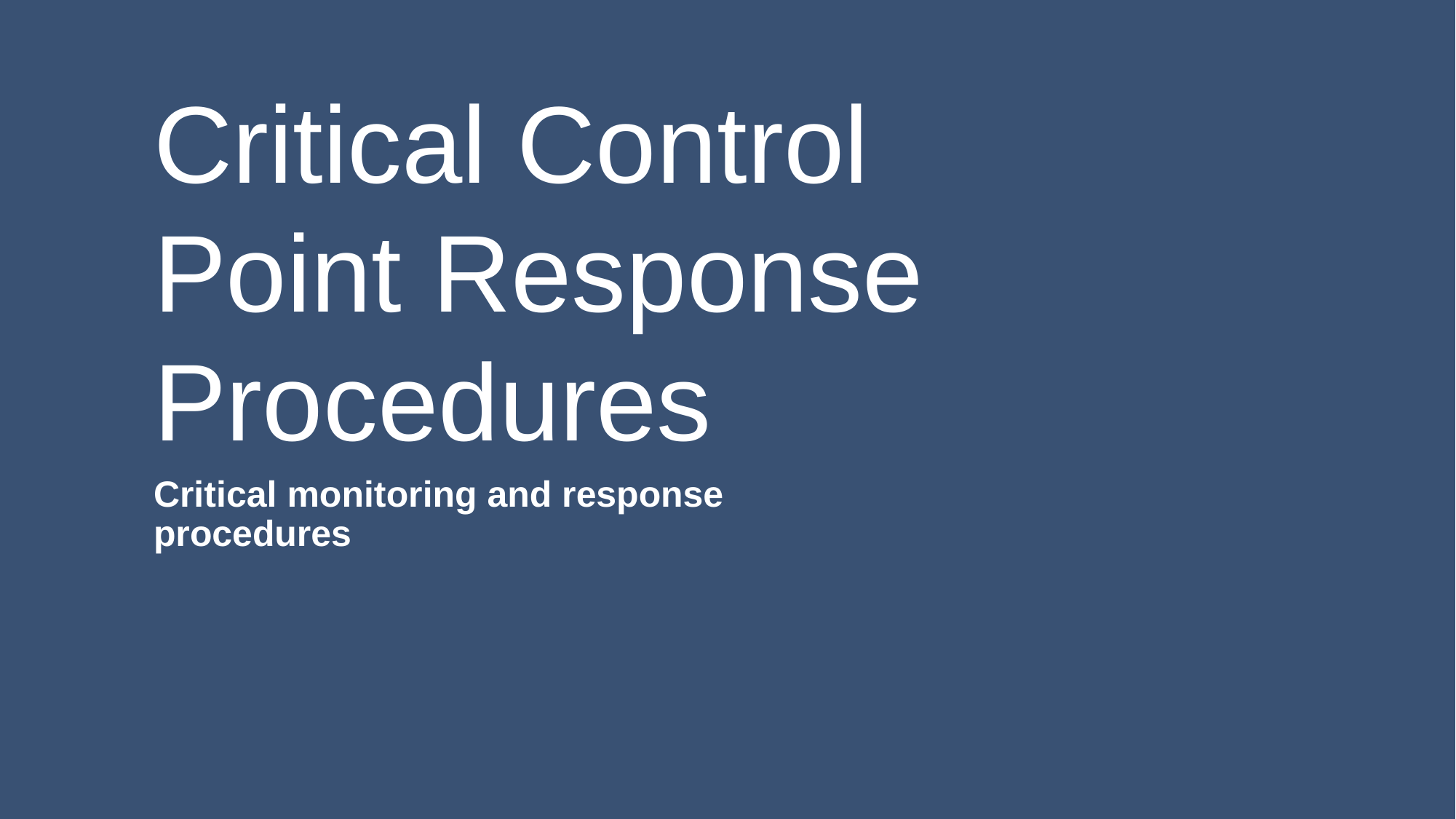

# Critical Control Point Response Procedures
Critical Control Point Response Procedures
Critical monitoring and response procedures